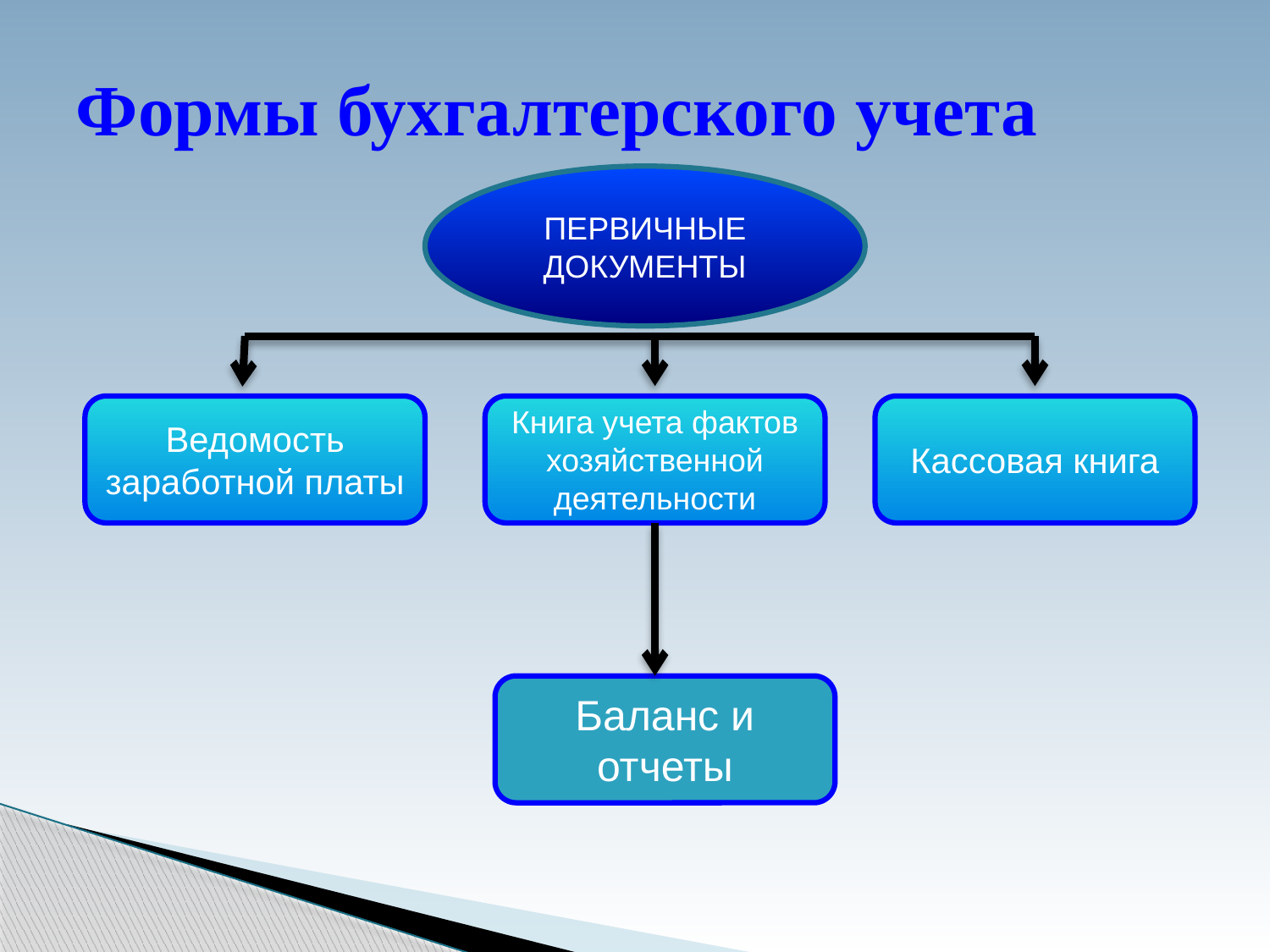

# Формы бухгалтерского учета

ПЕРВИЧНЫЕ ДОКУМЕНТЫ
Ведомость заработной платы
Книга учета фактов хозяйственной деятельности
Кассовая книга
Баланс и отчеты